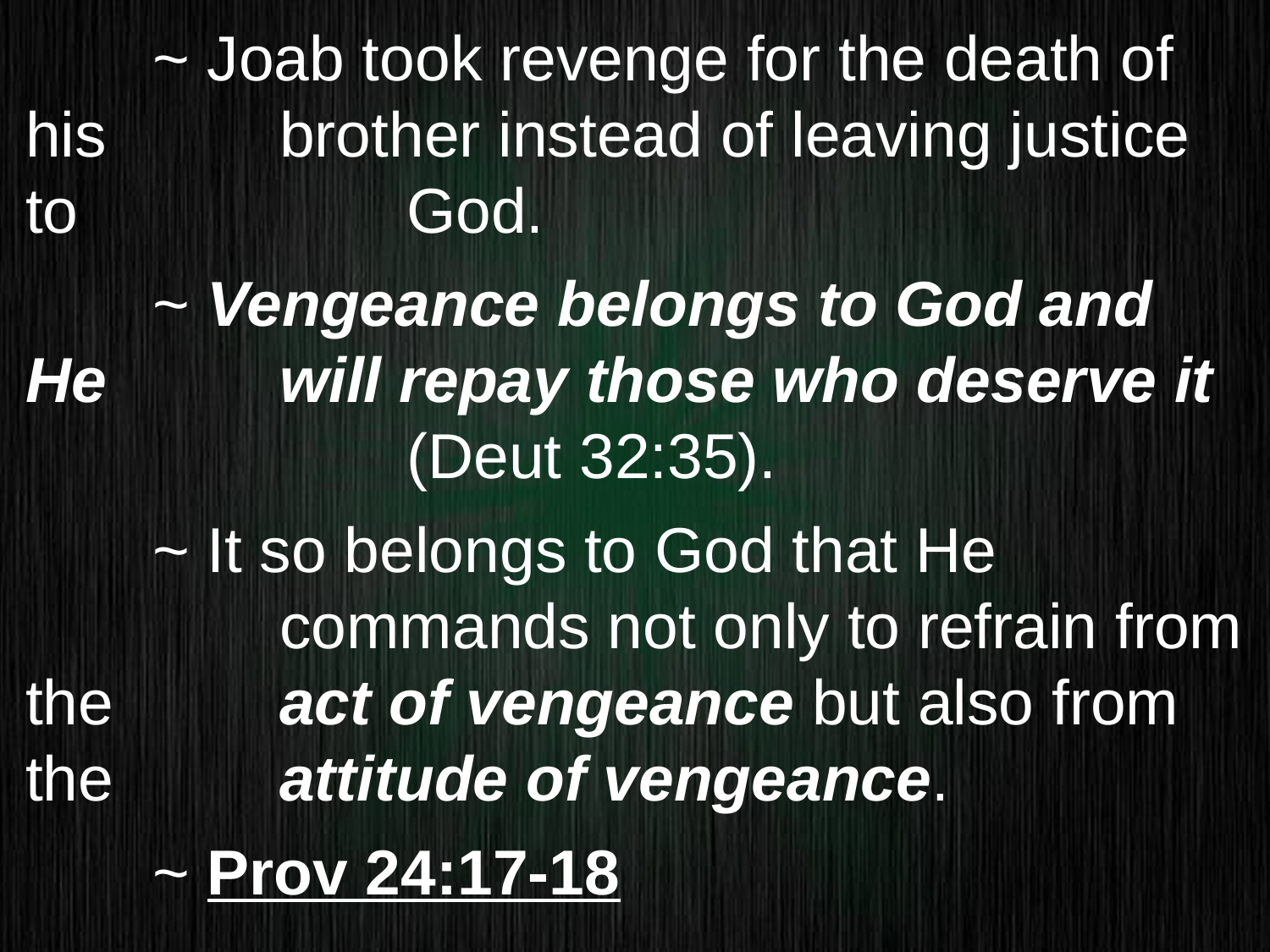

~ Joab took revenge for the death of his 		brother instead of leaving justice to 			God.
	~ Vengeance belongs to God and He 		will repay those who deserve it 			(Deut 32:35).
	~ It so belongs to God that He 				commands not only to refrain from the 		act of vengeance but also from the 		attitude of vengeance.
	~ Prov 24:17-18